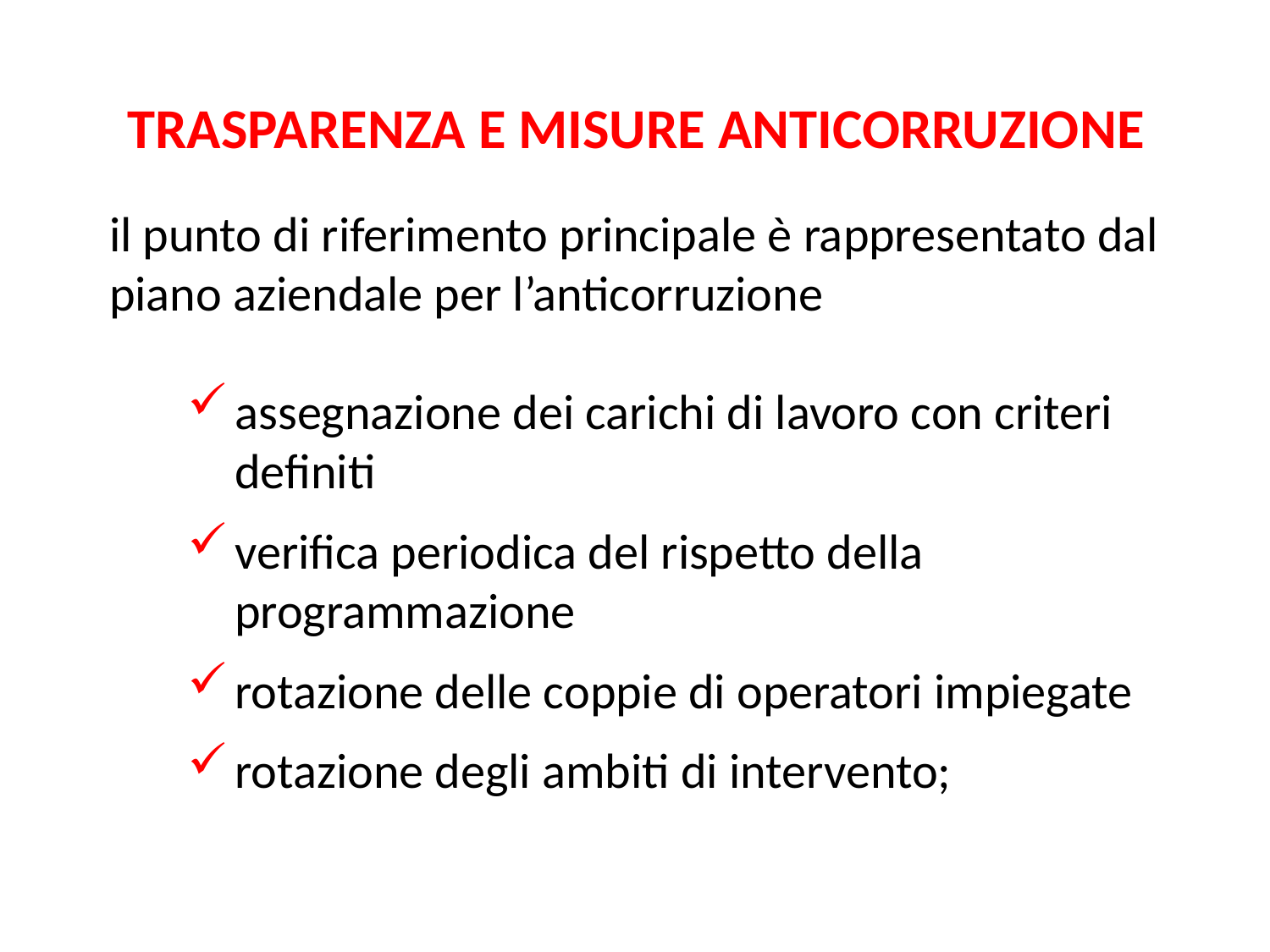

TRASPARENZA E MISURE ANTICORRUZIONE
il punto di riferimento principale è rappresentato dal piano aziendale per l’anticorruzione
assegnazione dei carichi di lavoro con criteri definiti
verifica periodica del rispetto della programmazione
rotazione delle coppie di operatori impiegate
rotazione degli ambiti di intervento;